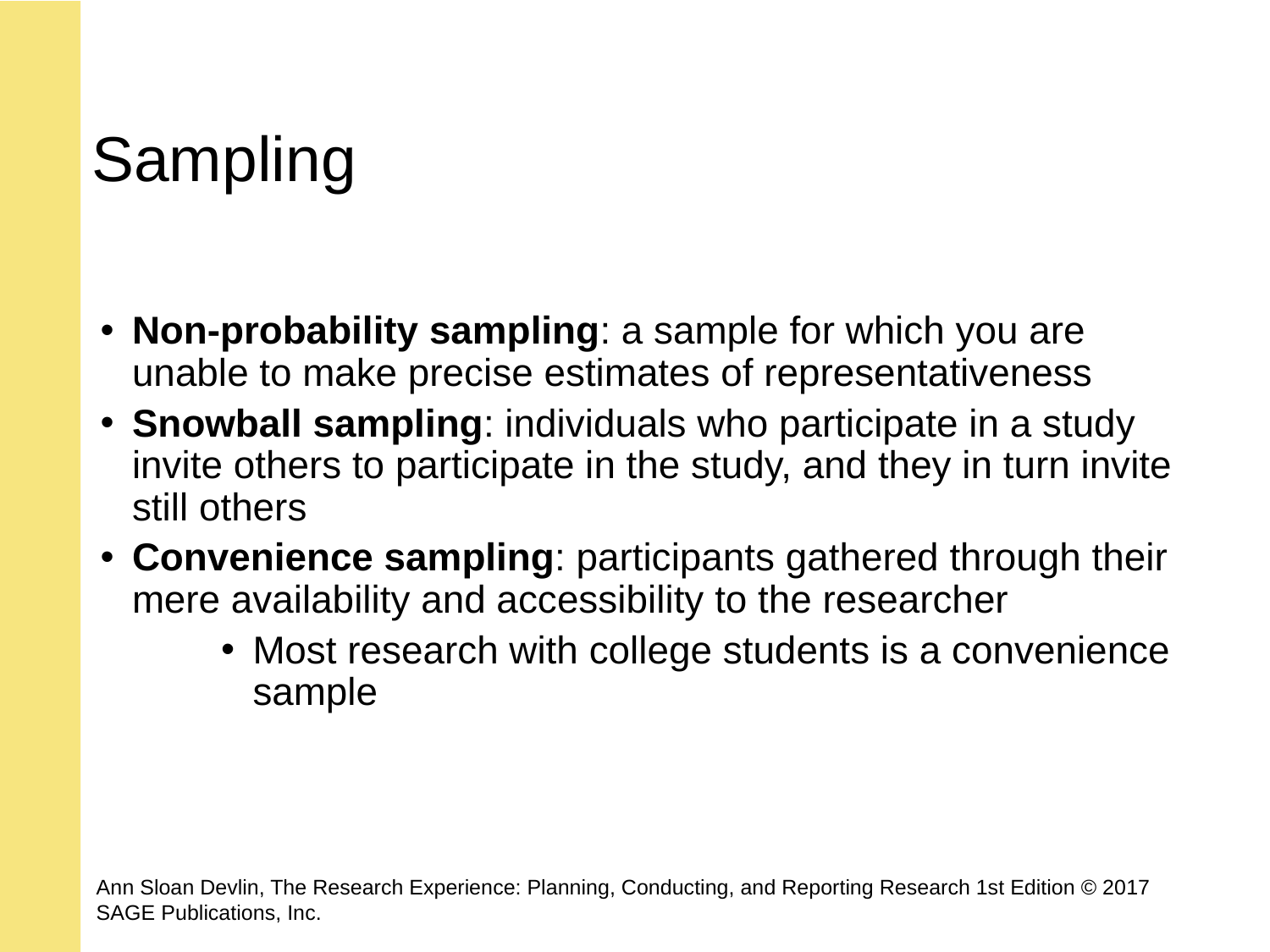

# Sampling
Non-probability sampling: a sample for which you are unable to make precise estimates of representativeness
Snowball sampling: individuals who participate in a study invite others to participate in the study, and they in turn invite still others
Convenience sampling: participants gathered through their mere availability and accessibility to the researcher
Most research with college students is a convenience sample